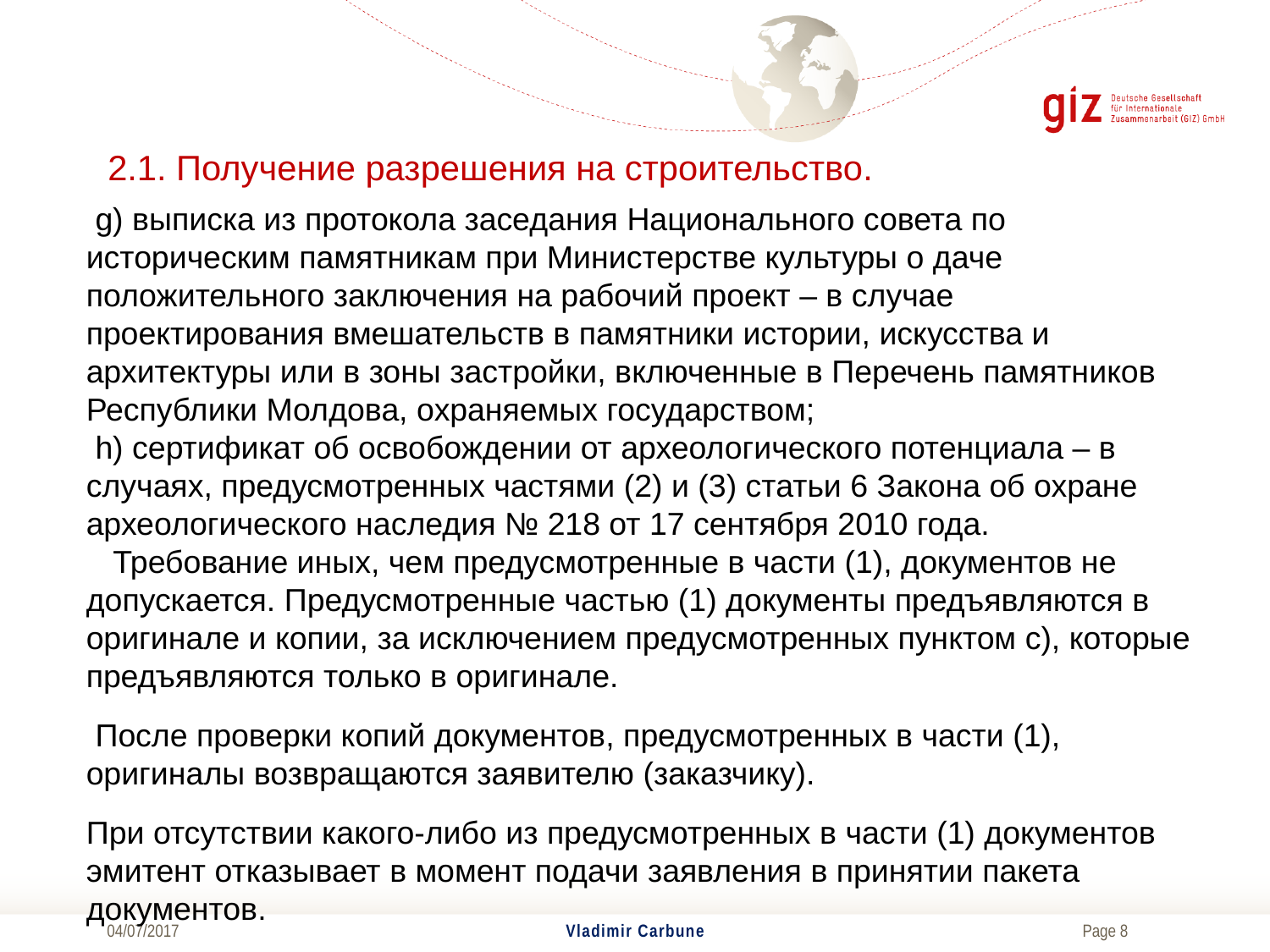

# 2.1. Получение разрешения на строительство.
 g) выписка из протокола заседания Национального совета по историческим памятникам при Министерстве культуры о даче положительного заключения на рабочий проект – в случае проектирования вмешательств в памятники истории, искусства и архитектуры или в зоны застройки, включенные в Перечень памятников Республики Молдова, охраняемых государством;
 h) сертификат об освобождении от археологического потенциала – в случаях, предусмотренных частями (2) и (3) статьи 6 Закона об охране археологического наследия № 218 от 17 сентября 2010 года.
   Требование иных, чем предусмотренные в части (1), документов не допускается. Предусмотренные частью (1) документы предъявляются в оригинале и копии, за исключением предусмотренных пунктом с), которые предъявляются только в оригинале.
 После проверки копий документов, предусмотренных в части (1), оригиналы возвращаются заявителю (заказчику).
При отсутствии какого-либо из предусмотренных в части (1) документов эмитент отказывает в момент подачи заявления в принятии пакета документов.

04/07/2017
Vladimir Carbune